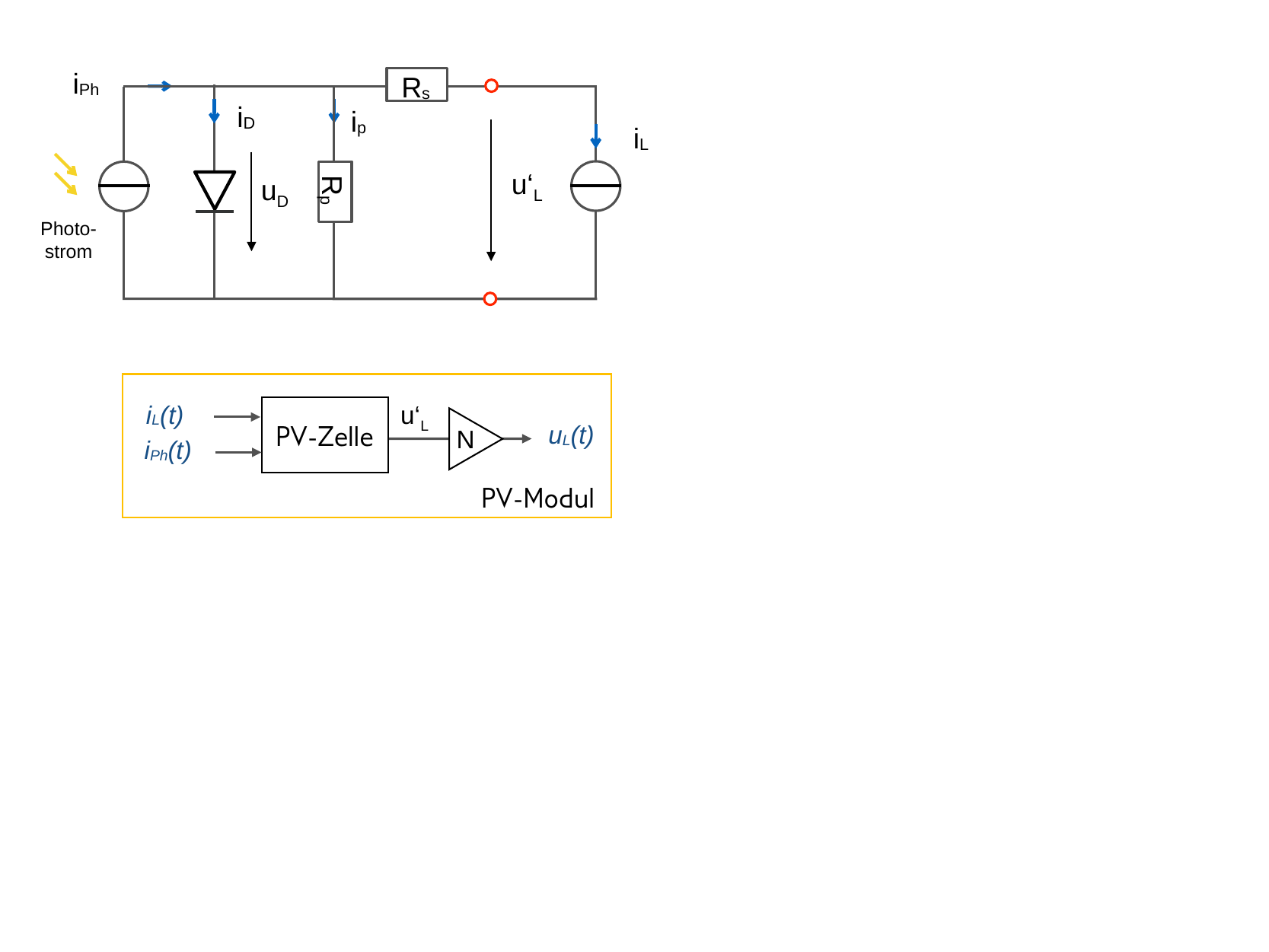

iPh
Rs

iD
ip

iL

u‘L

uD
Rp

Photo-strom

u‘L
iL(t)

PV-Zelle

uL(t)

N
iPh(t)

PV-Modul